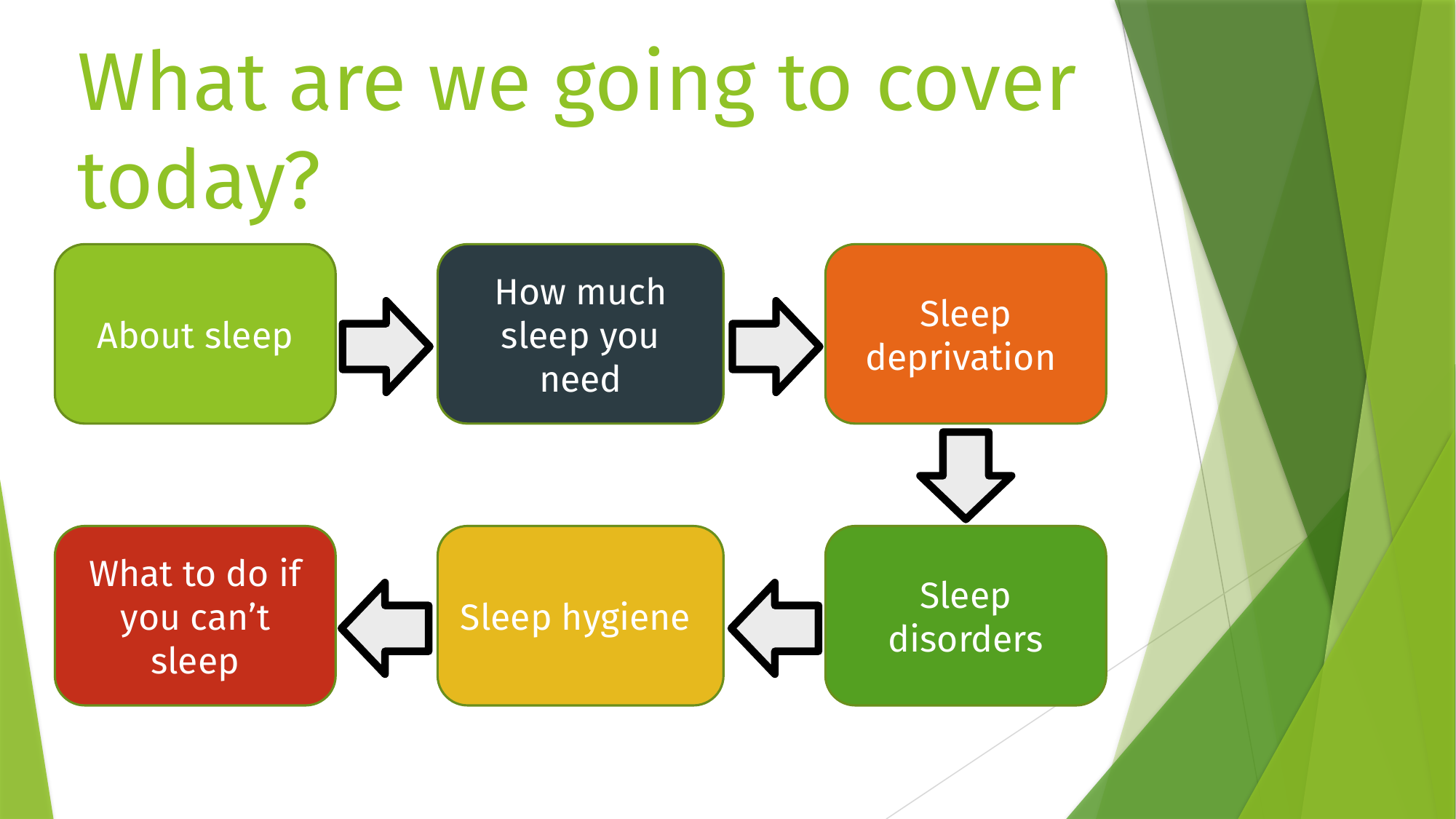

What are we going to cover
today?
About sleep
How much sleep you need
Sleep deprivation

What to do if you can’t sleep
Sleep hygiene
Sleep disorders